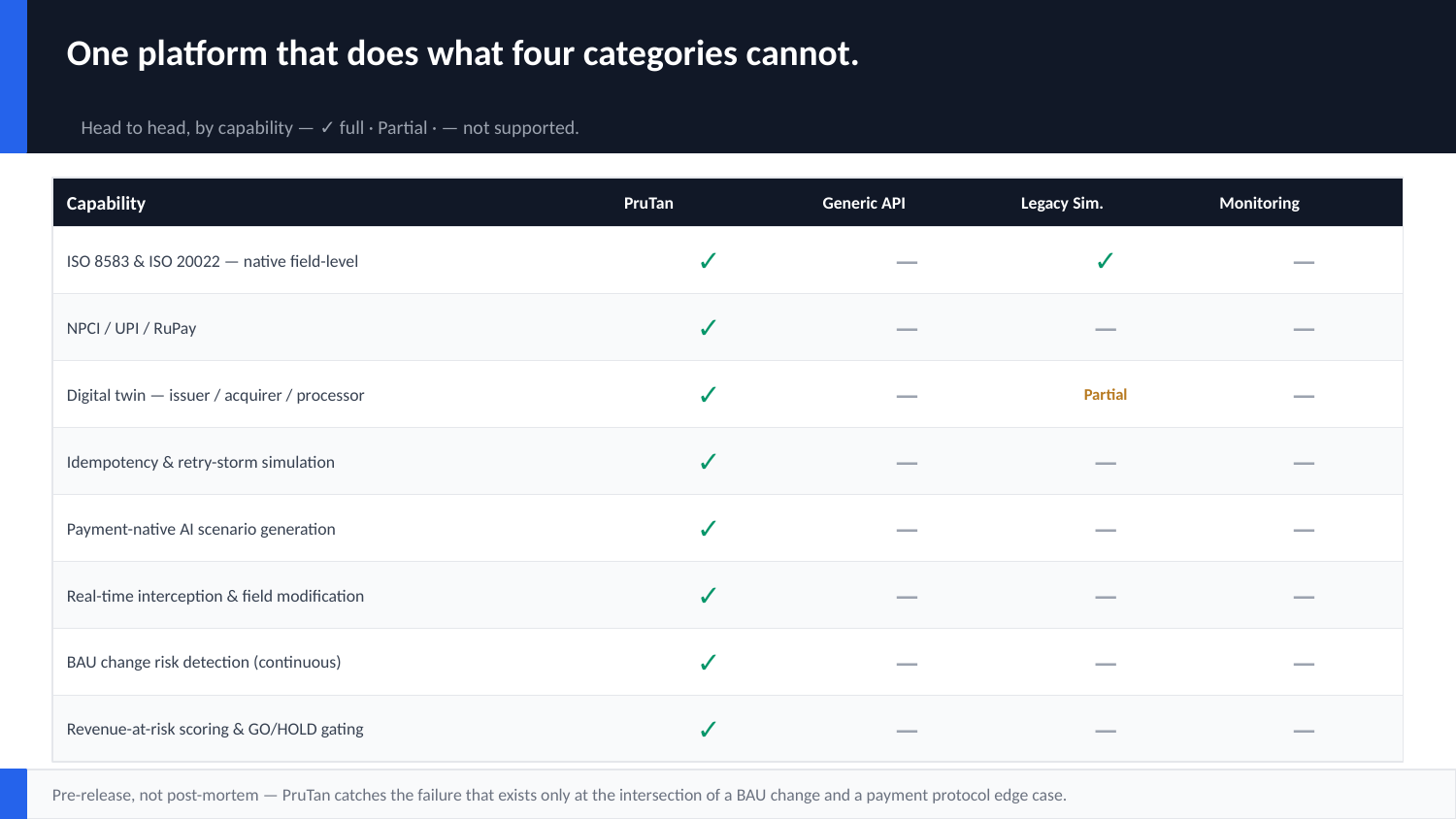

One platform that does what four categories cannot.
Head to head, by capability — ✓ full · Partial · — not supported.

Capability
PruTan
Generic API
Legacy Sim.
Monitoring

ISO 8583 & ISO 20022 — native field-level
✓
—
✓
—

NPCI / UPI / RuPay
✓
—
—
—

Digital twin — issuer / acquirer / processor
✓
—
Partial
—

Idempotency & retry-storm simulation
✓
—
—
—

Payment-native AI scenario generation
✓
—
—
—

Real-time interception & field modification
✓
—
—
—

BAU change risk detection (continuous)
✓
—
—
—

Revenue-at-risk scoring & GO/HOLD gating
✓
—
—
—

Pre-release, not post-mortem — PruTan catches the failure that exists only at the intersection of a BAU change and a payment protocol edge case.